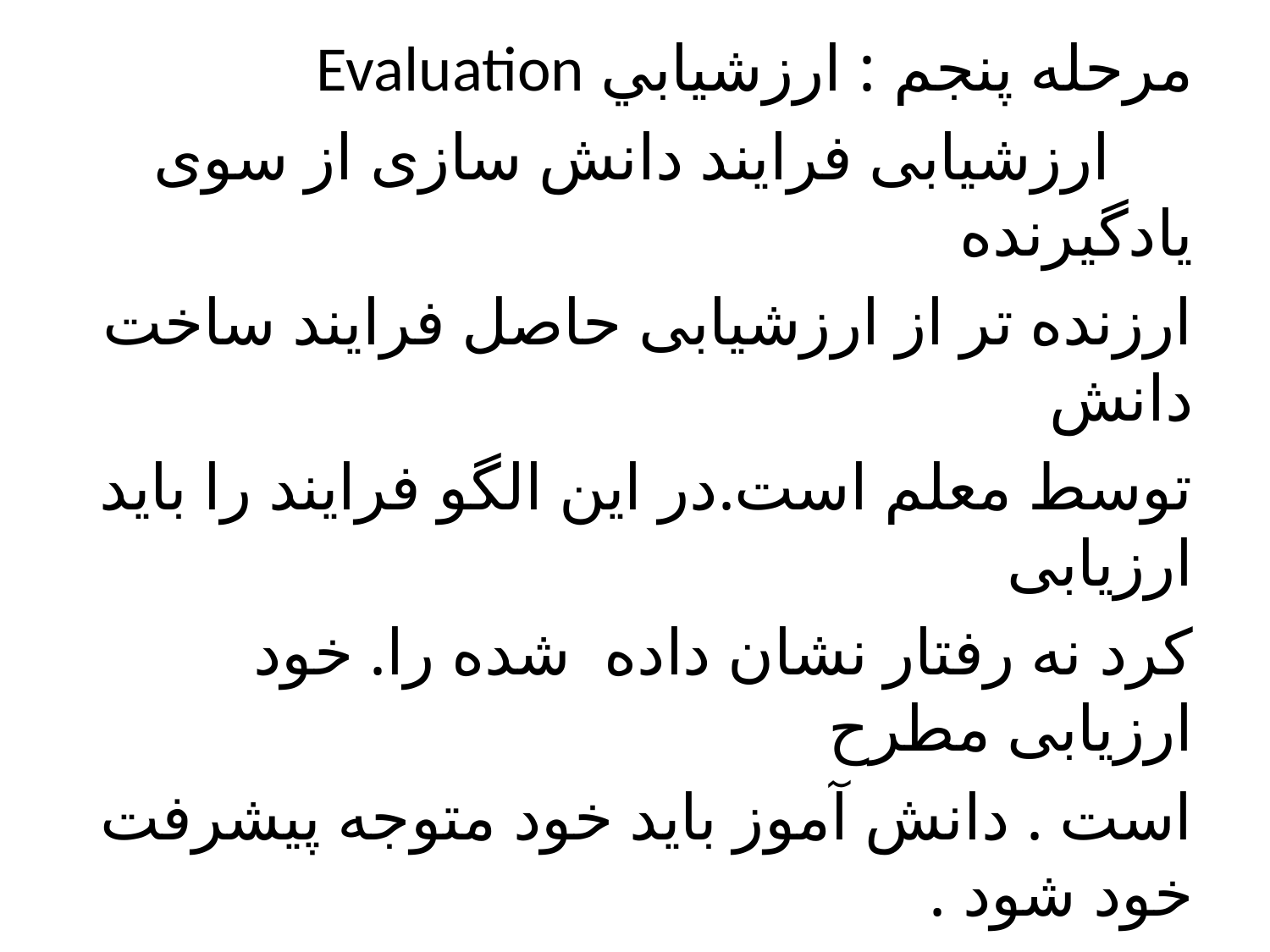

مرحله پنجم : ارزشيابي Evaluation
     ارزشیابی فرایند دانش سازی از سوی یادگیرنده
ارزنده تر از ارزشیابی حاصل فرایند ساخت دانش
توسط معلم است.در این الگو فرایند را باید ارزیابی
کرد نه رفتار نشان داده  شده را. خود ارزیابی مطرح
است . دانش آموز باید خود متوجه پیشرفت خود شود .
خودش باید متوجه  میزان ساخت دانش خویش باشد.
ارزشيابي كه فرايند تشخيص مداوم است به معلم اجازه
مي دهد درباره ميزان درك و فهم دانش‌آموزان از
مفاهيم و دانش جديد اطلاع حاصل نمايد.